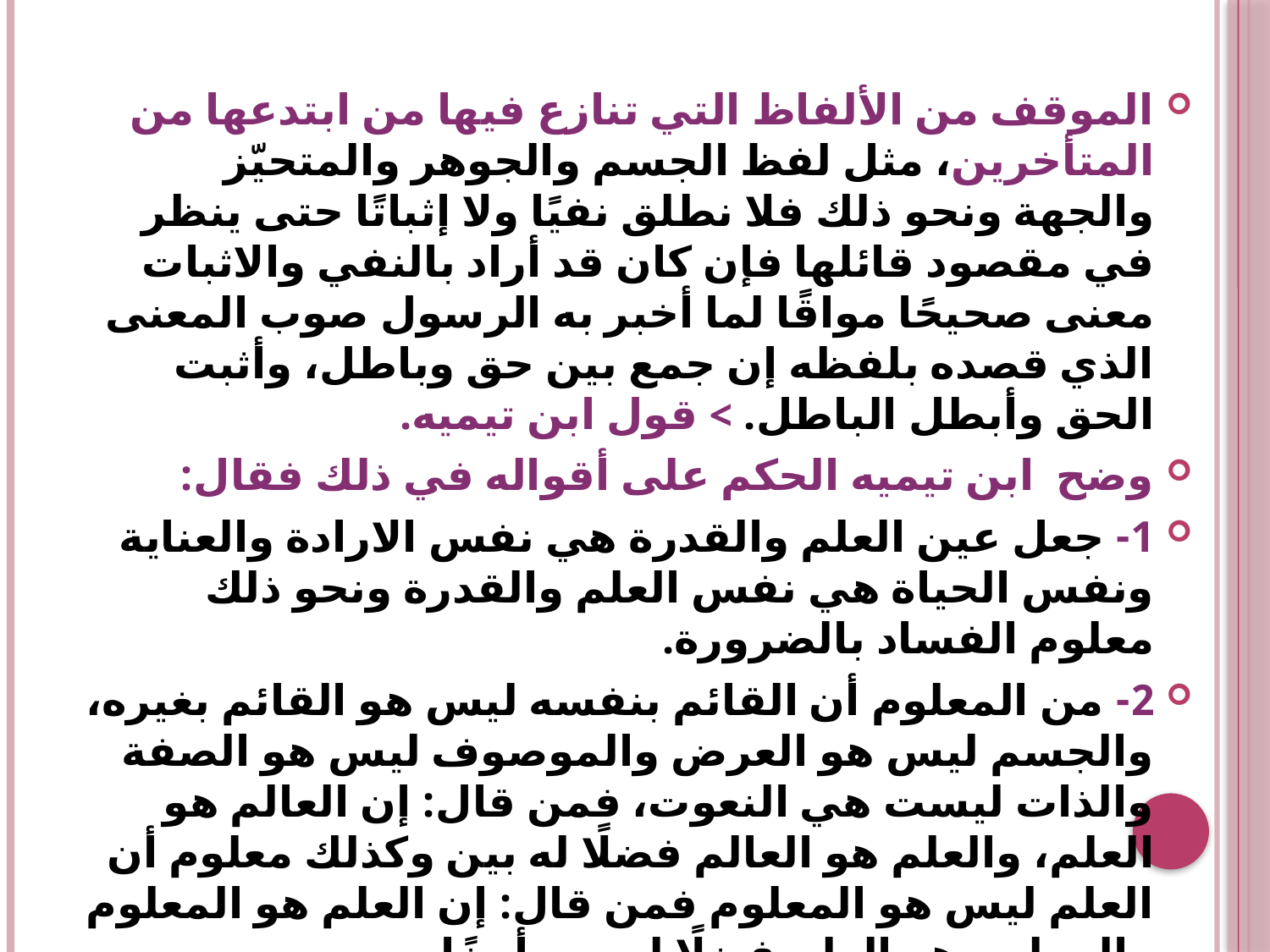

#
الموقف من الألفاظ التي تنازع فيها من ابتدعها من المتأخرين، مثل لفظ الجسم والجوهر والمتحيّز والجهة ونحو ذلك فلا نطلق نفيًا ولا إثباتًا حتى ينظر في مقصود قائلها فإن كان قد أراد بالنفي والاثبات معنى صحيحًا مواقًا لما أخبر به الرسول صوب المعنى الذي قصده بلفظه إن جمع بين حق وباطل، وأثبت الحق وأبطل الباطل. > قول ابن تيميه.
وضح  ابن تيميه الحكم على أقواله في ذلك فقال:
1- جعل عين العلم والقدرة هي نفس الارادة والعناية ونفس الحياة هي نفس العلم والقدرة ونحو ذلك معلوم الفساد بالضرورة.
2- من المعلوم أن القائم بنفسه ليس هو القائم بغيره، والجسم ليس هو العرض والموصوف ليس هو الصفة والذات ليست هي النعوت، فمن قال: إن العالم هو العلم، والعلم هو العالم فضلًا له بين وكذلك معلوم أن العلم ليس هو المعلوم فمن قال: إن العلم هو المعلوم والمعلوم هو العلم فضلًا له بين أيضًا.
ثم بيّن لهم أن الكتاب الإلهي مملوء بإثبات الصفات لله تعالى كالعلم والقدرة والرحمة ونحو ذلك، فالعلم بإثبات الصفات من قول الله ورسوله بعد تدبر النصوص الإلهية علم ضروري لا يرتاب فيه.